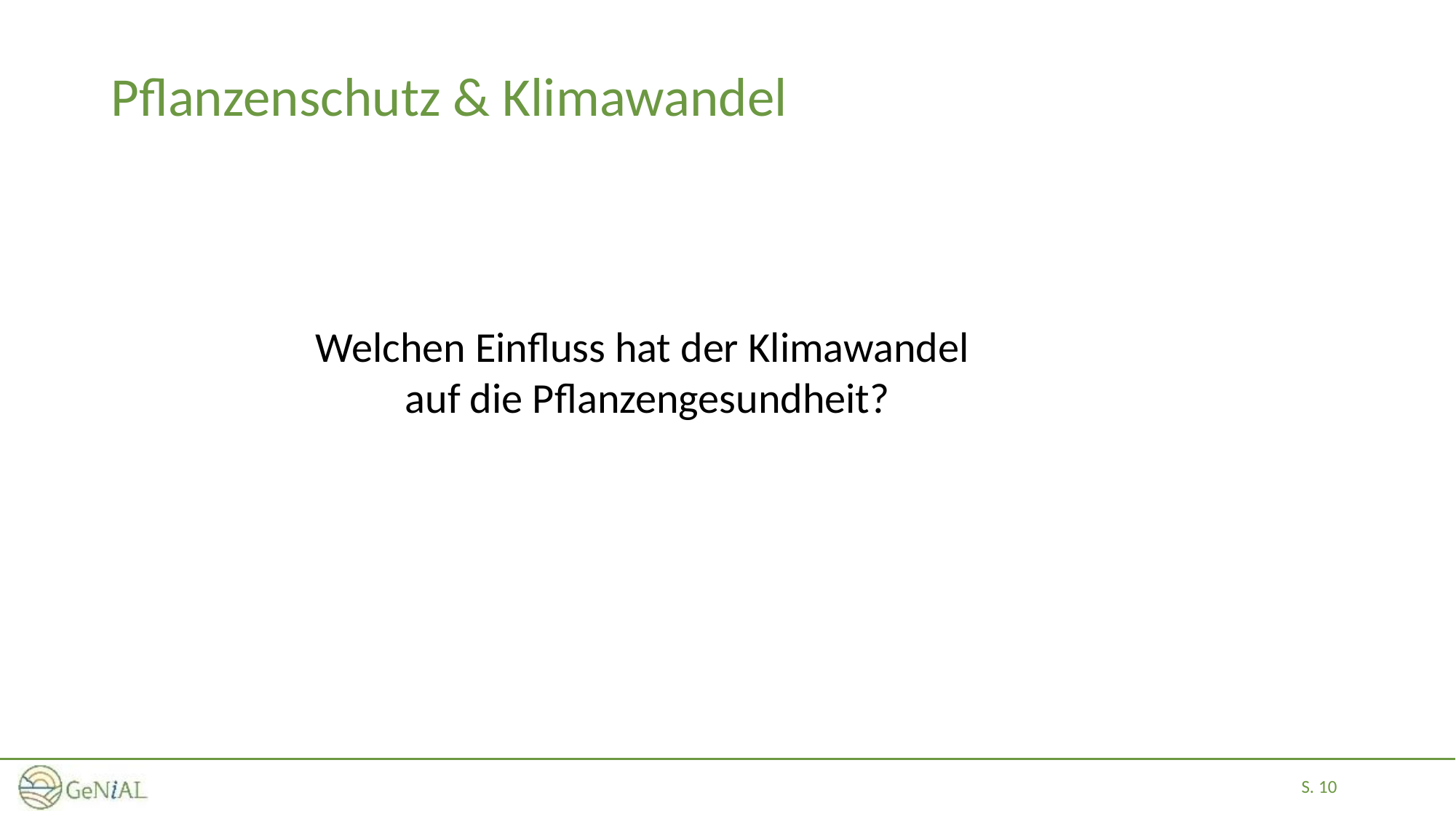

# Pflanzenschutz & Klimawandel
Welchen Einfluss hat der Klimawandel
auf die Pflanzengesundheit?